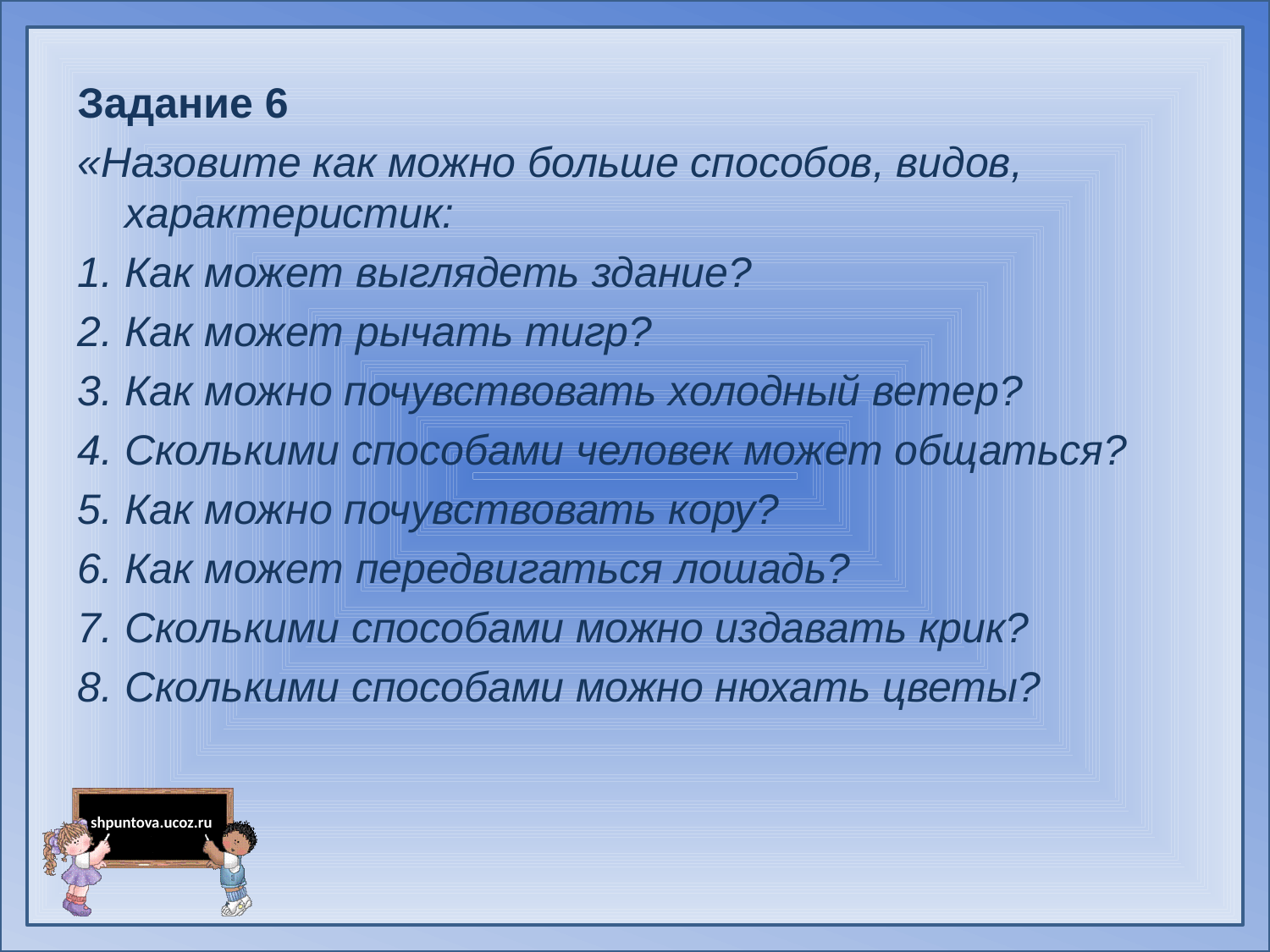

Задание 6
«Назовите как можно больше способов, видов, характеристик:
1. Как может выглядеть здание?
2. Как может рычать тигр?
3. Как можно почувствовать холодный ветер?
4. Сколькими способами человек может общаться?
5. Как можно почувствовать кору?
6. Как может передвигаться лошадь?
7. Сколькими способами можно издавать крик?
8. Сколькими способами можно нюхать цветы?